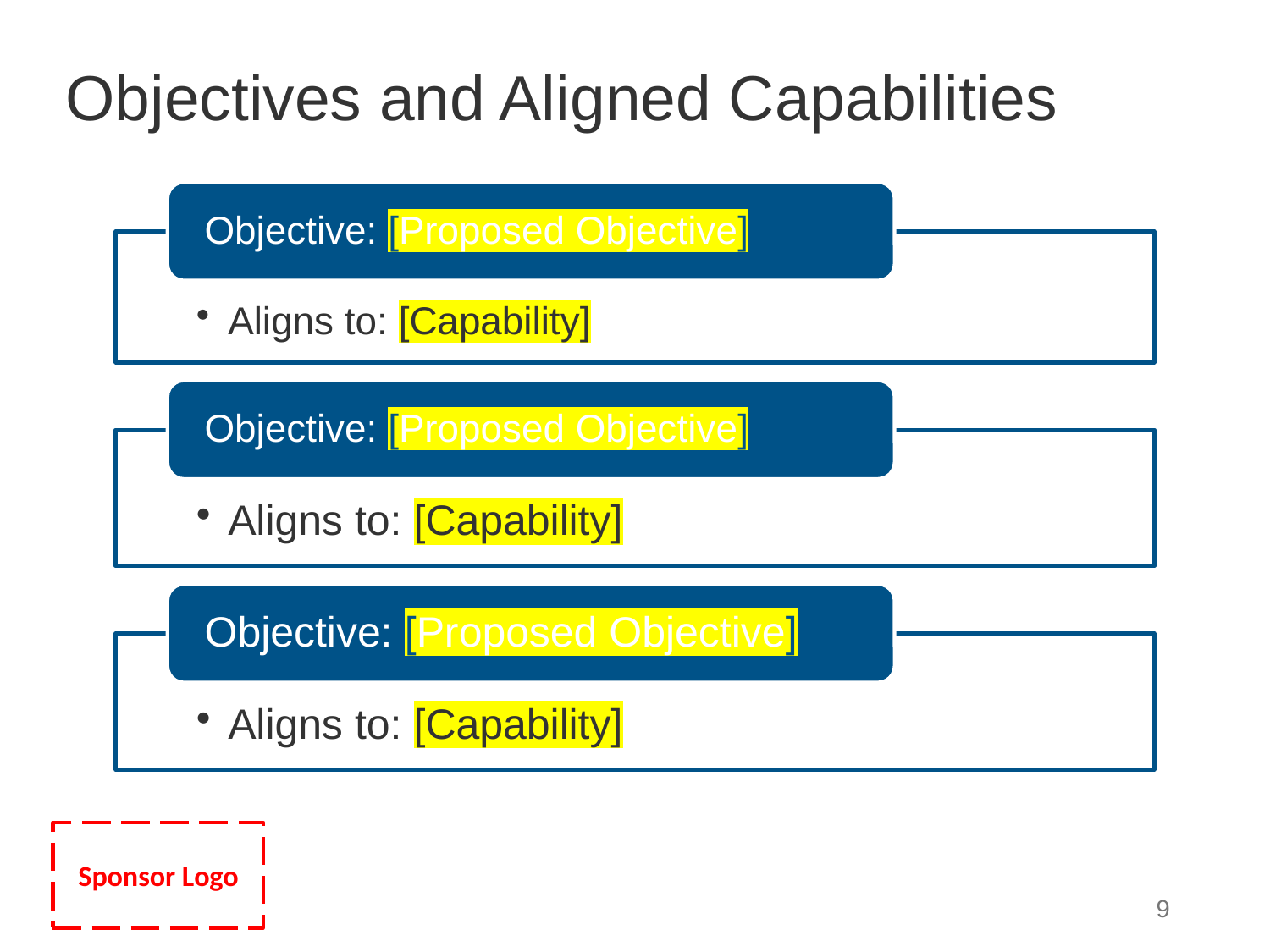

Objectives and Aligned Capabilities
Aligns to: [Capability]
Objective: [Proposed Objective]
Aligns to: [Capability]
Objective: [Proposed Objective]
Aligns to: [Capability]
Objective: [Proposed Objective]
9